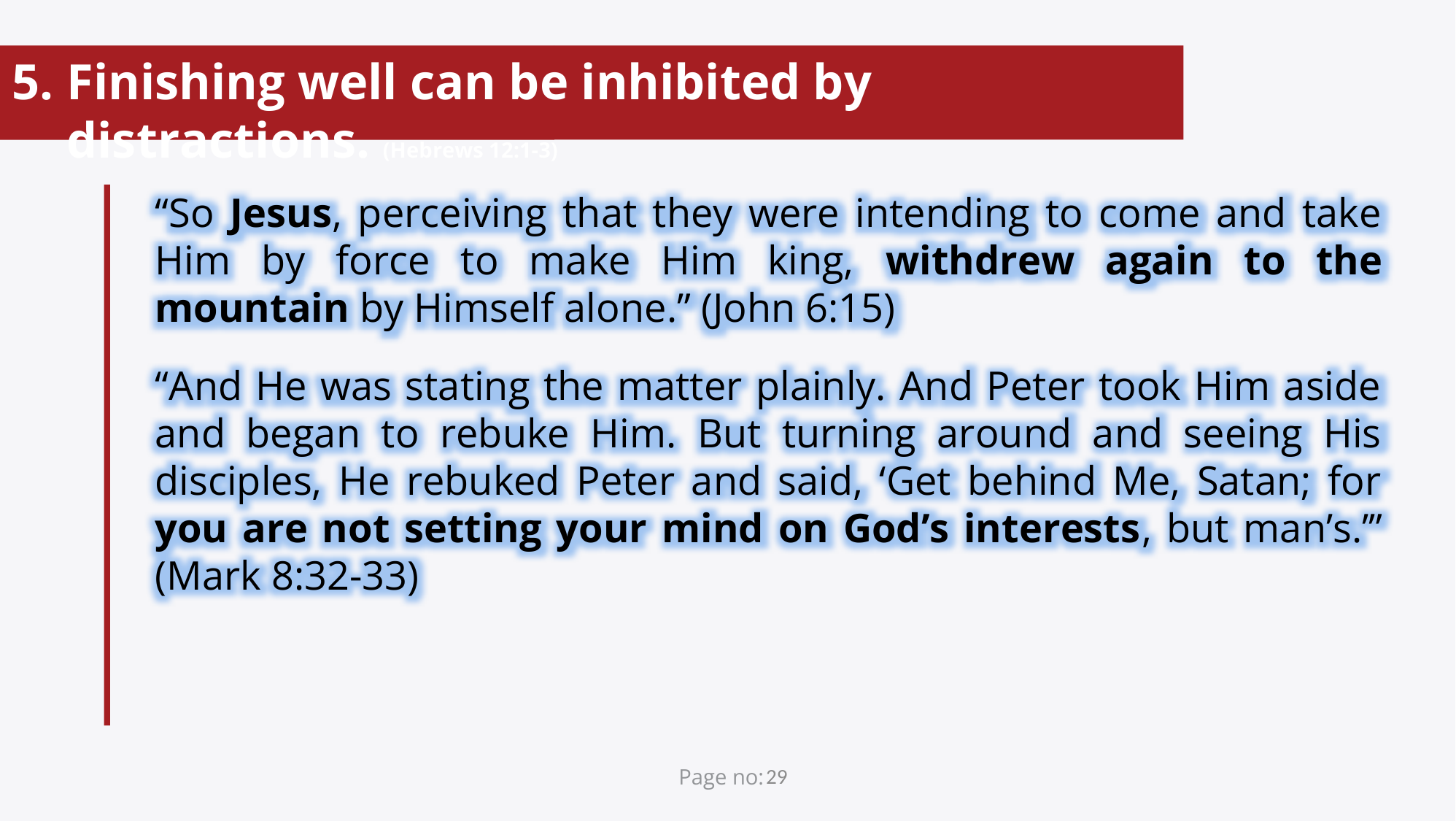

Finishing well can be inhibited by distractions. (Hebrews 12:1-3)

“So Jesus, perceiving that they were intending to come and take Him by force to make Him king, withdrew again to the mountain by Himself alone.” (John 6:15)
“And He was stating the matter plainly. And Peter took Him aside and began to rebuke Him. But turning around and seeing His disciples, He rebuked Peter and said, ‘Get behind Me, Satan; for you are not setting your mind on God’s interests, but man’s.’” (Mark 8:32-33)